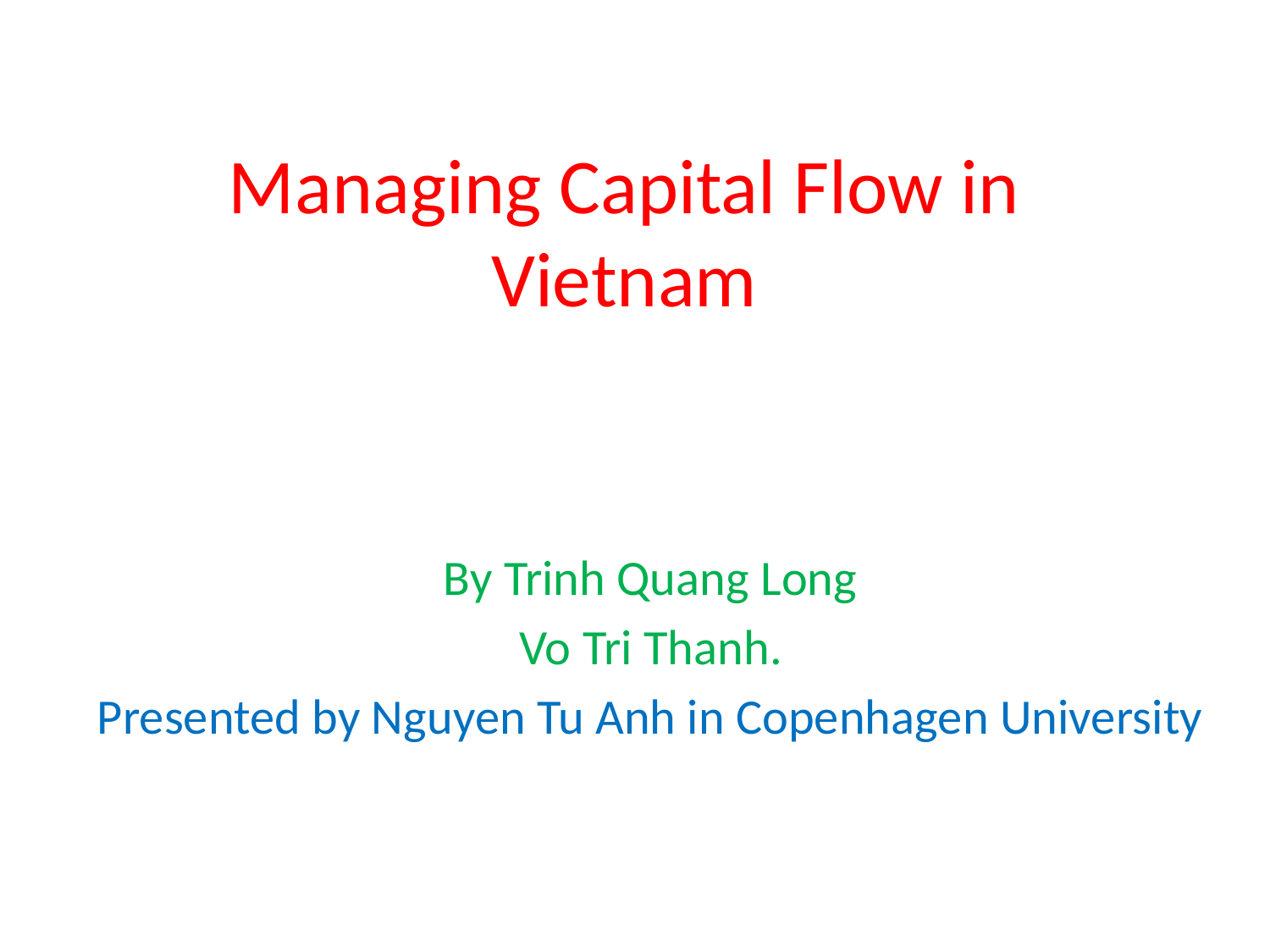

# Managing Capital Flow in Vietnam
By Trinh Quang Long
Vo Tri Thanh.
Presented by Nguyen Tu Anh in Copenhagen University